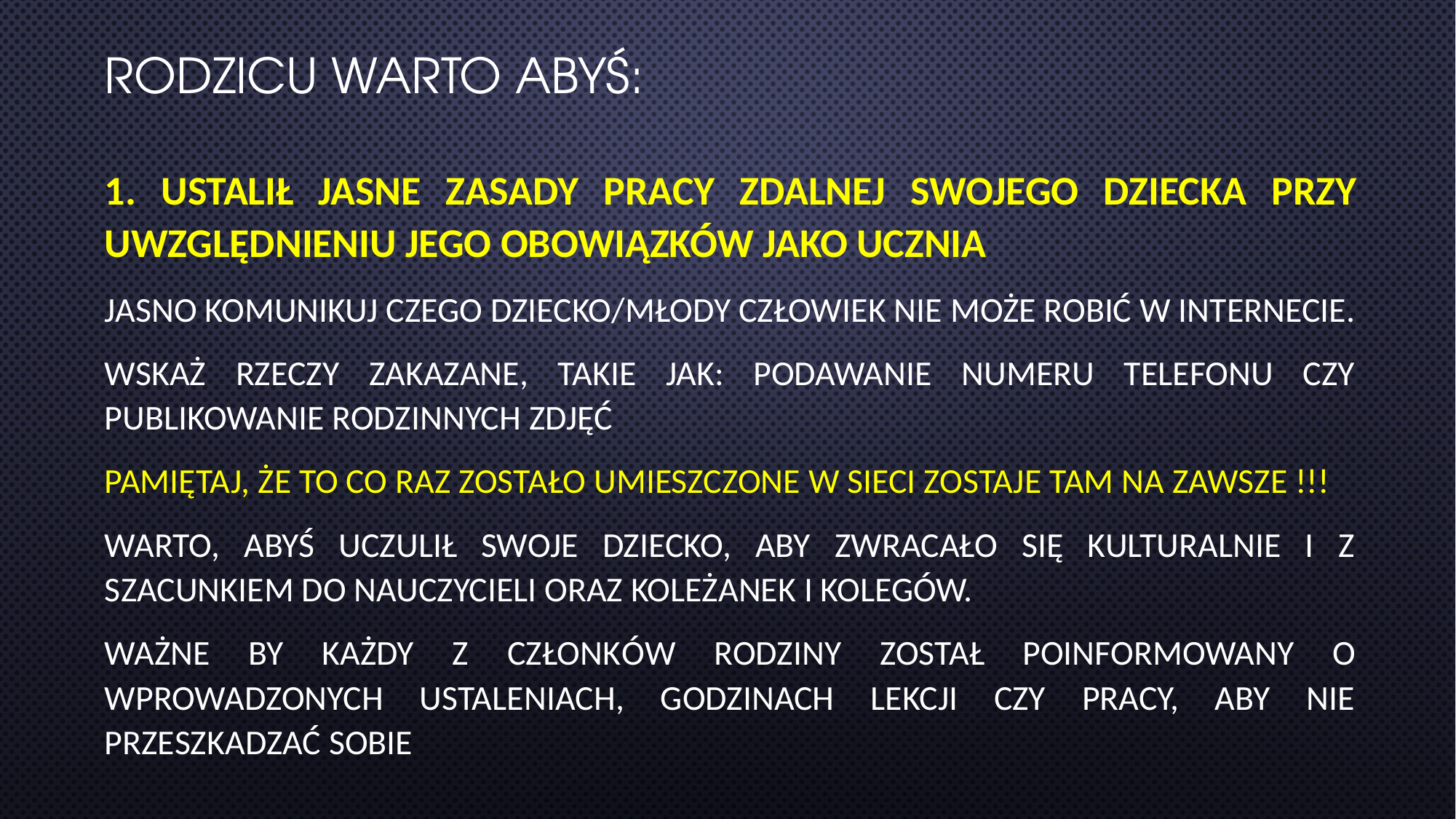

# rodzicu warto abyś:
1. Ustalił jasne zasady pracy zdalnej swojego dziecka przy uwzględnieniu jego obowiązków jako ucznia
jasno komunikuj czego dziecko/młody człowiek nie może robić w Internecie.
Wskaż rzeczy zakazane, takie jak: podawanie numeru telefonu czy publikowanie rodzinnych zdjęć
Pamiętaj, że to co raz zostało umieszczone w sieci zostaje tam na zawsze !!!
Warto, abyś uczulił swoje dziecko, aby zwracało się kulturalnie i z szacunkiem do nauczycieli oraz koleżanek i kolegów.
Ważne by każdy z członków rodziny został poinformowany o wprowadzonych ustaleniach, godzinach lekcji czy pracy, aby nie przeszkadzać sobie